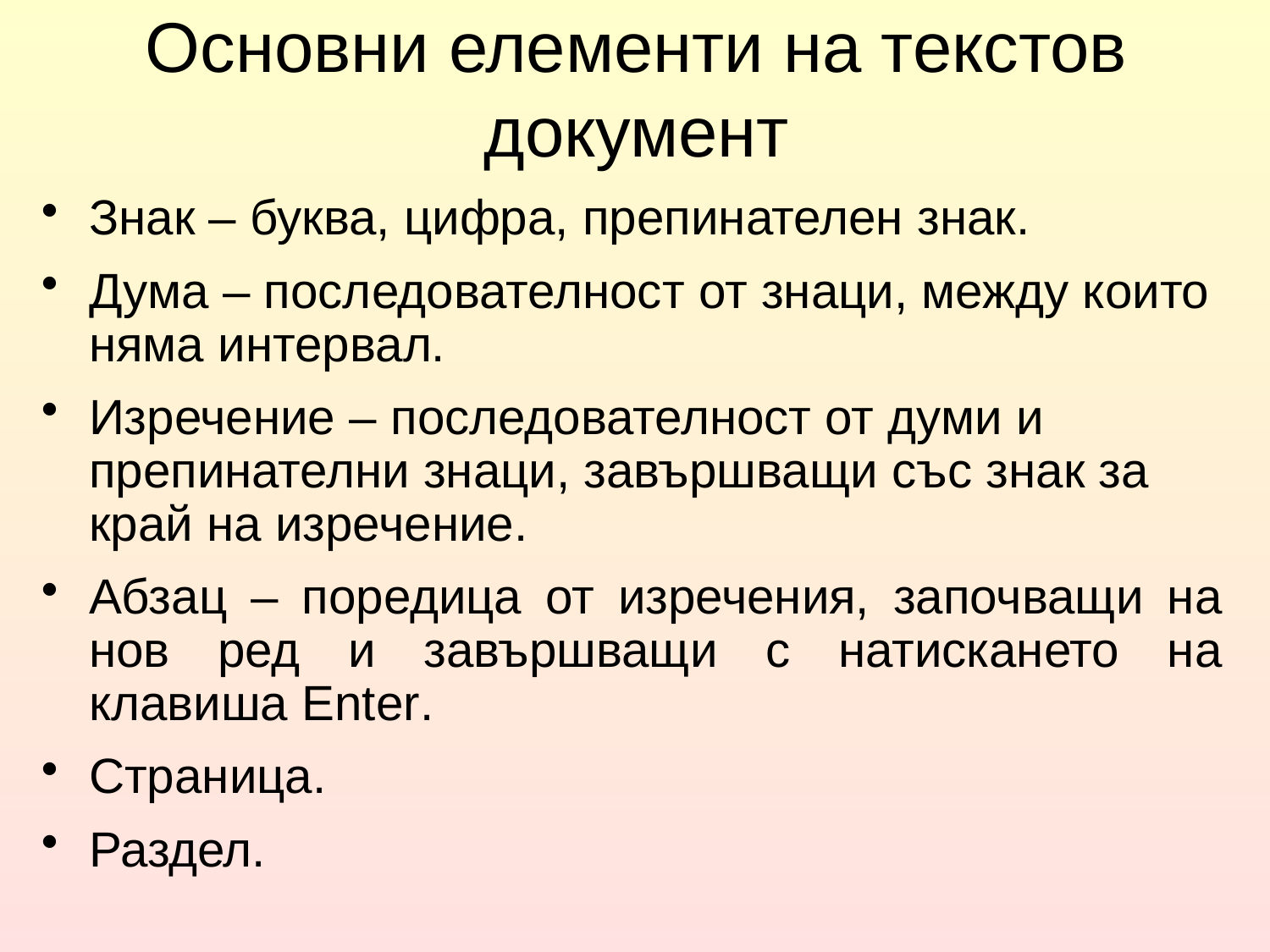

Основни елементи на текстов документ
Знак – буква, цифра, препинателен знак.
Дума – последователност от знаци, между които няма интервал.
Изречение – последователност от думи и препинателни знаци, завършващи със знак за край на изречение.
Абзац – поредица от изречения, започващи на нов ред и завършващи с натискането на клавиша Enter.
Страница.
Раздел.